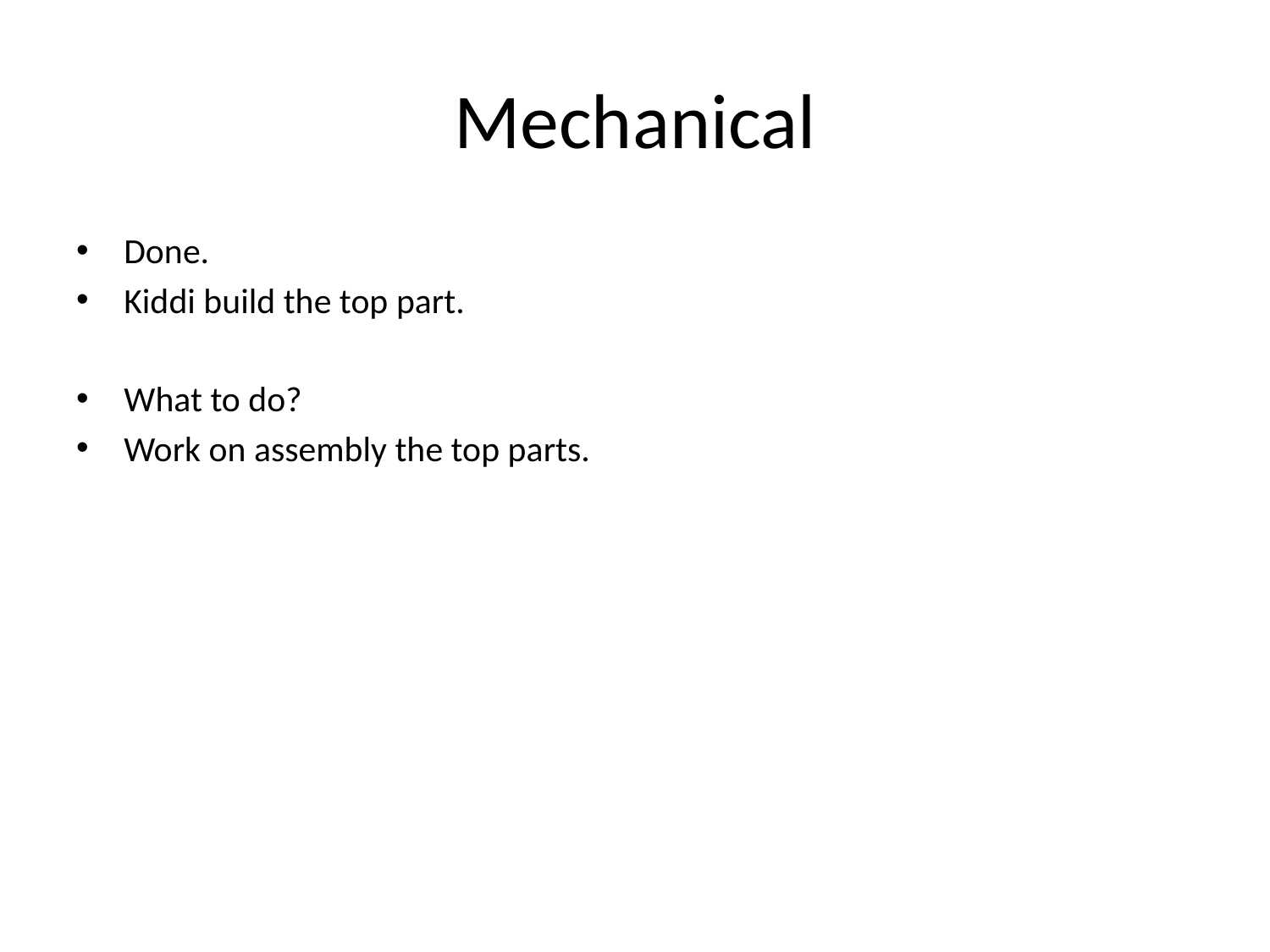

# Mechanical
Done.
Kiddi build the top part.

What to do?
Work on assembly the top parts.